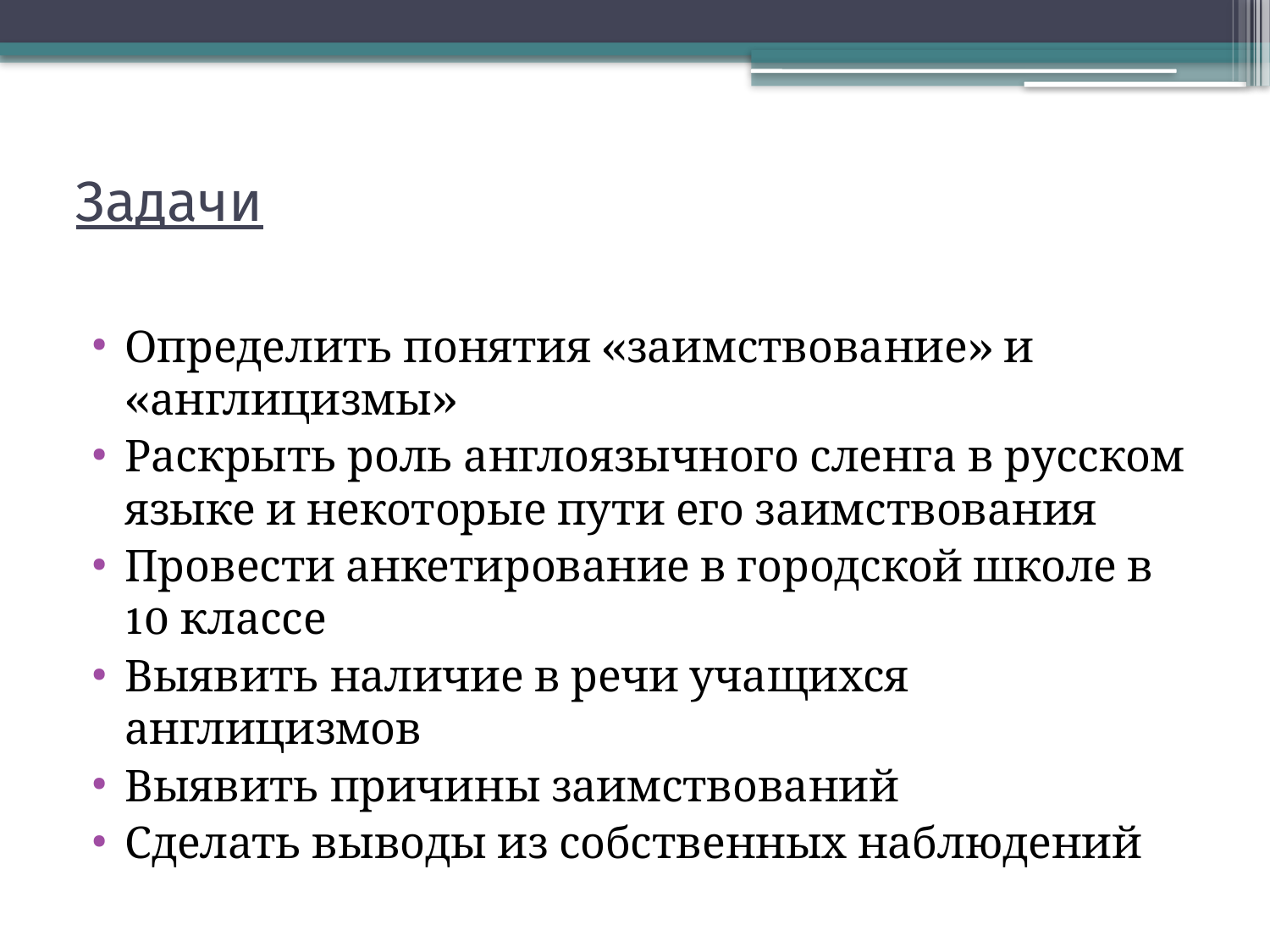

# Задачи
Определить понятия «заимствование» и «англицизмы»
Раскрыть роль англоязычного сленга в русском языке и некоторые пути его заимствования
Провести анкетирование в городской школе в 10 классе
Выявить наличие в речи учащихся англицизмов
Выявить причины заимствований
Сделать выводы из собственных наблюдений